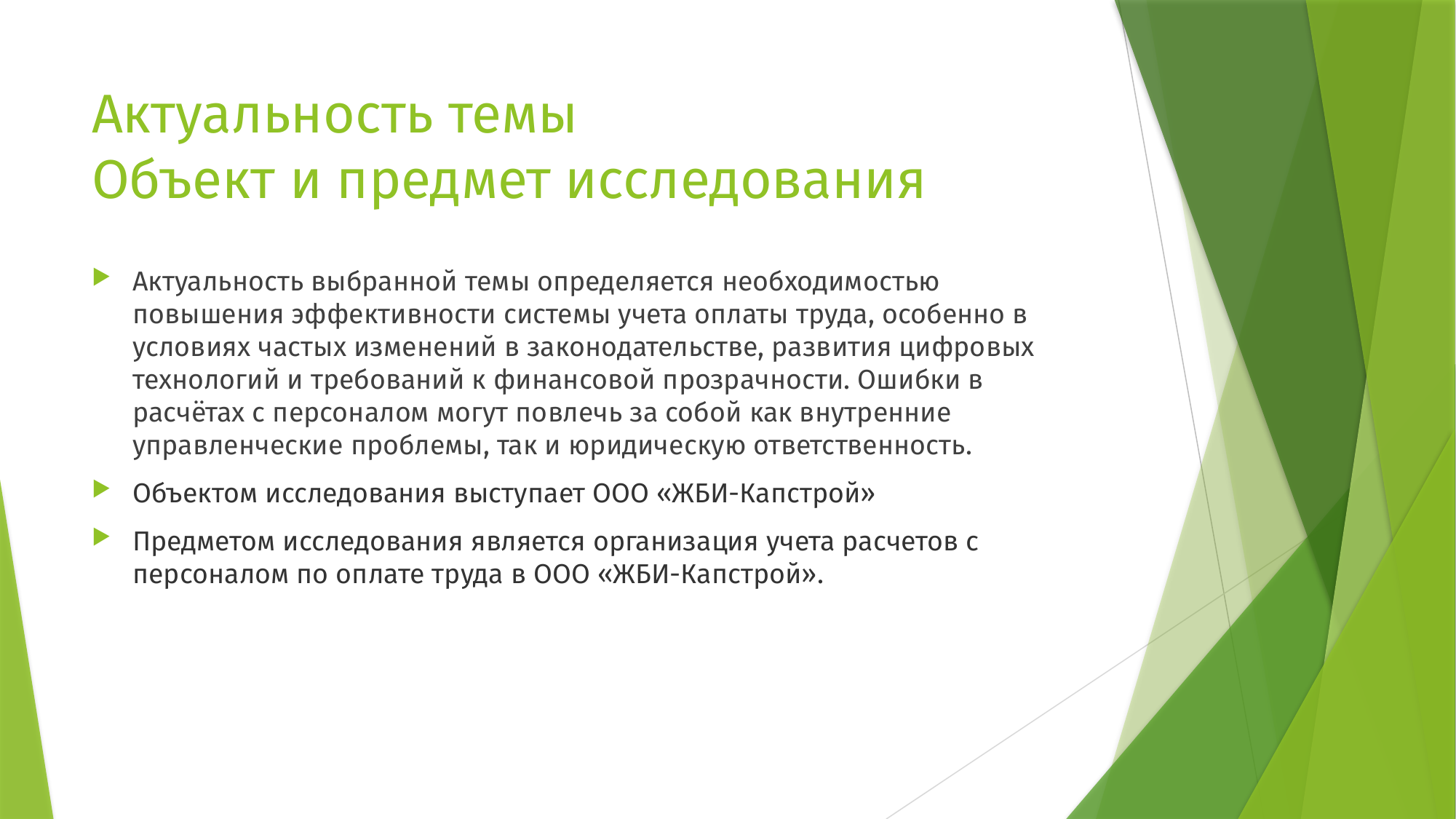

# Актуальность темы Объект и предмет исследования
Актуальность выбранной темы определяется необходимостью повышения эффективности системы учета оплаты труда, особенно в условиях частых изменений в законодательстве, развития цифровых технологий и требований к финансовой прозрачности. Ошибки в расчётах с персоналом могут повлечь за собой как внутренние управленческие проблемы, так и юридическую ответственность.
Объектом исследования выступает ООО «ЖБИ-Капстрой»
Предметом исследования является организация учета расчетов с персоналом по оплате труда в ООО «ЖБИ-Капстрой».